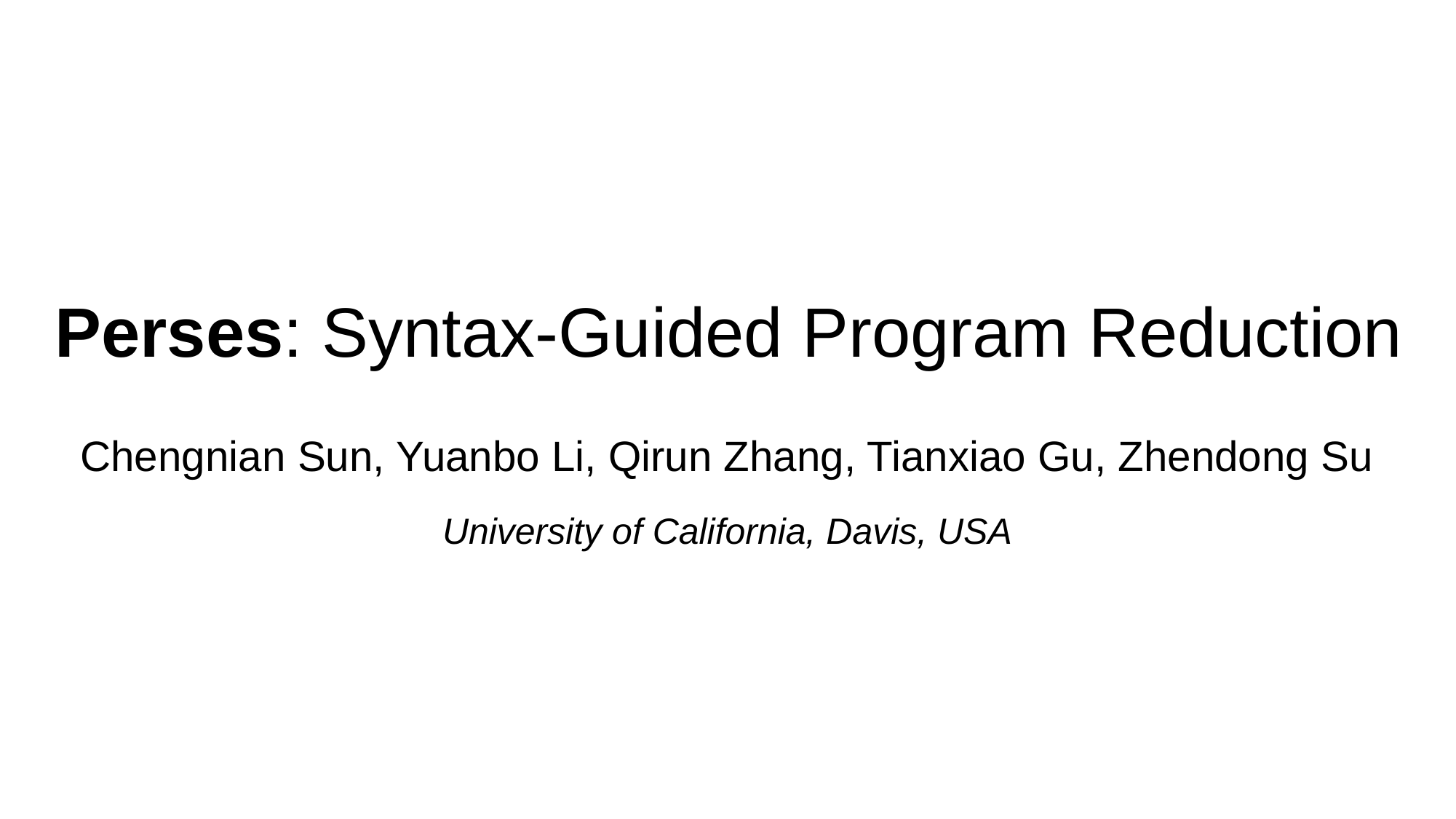

# Perses: Syntax-Guided Program Reduction
Chengnian Sun, Yuanbo Li, Qirun Zhang, Tianxiao Gu, Zhendong Su

University of California, Davis, USA